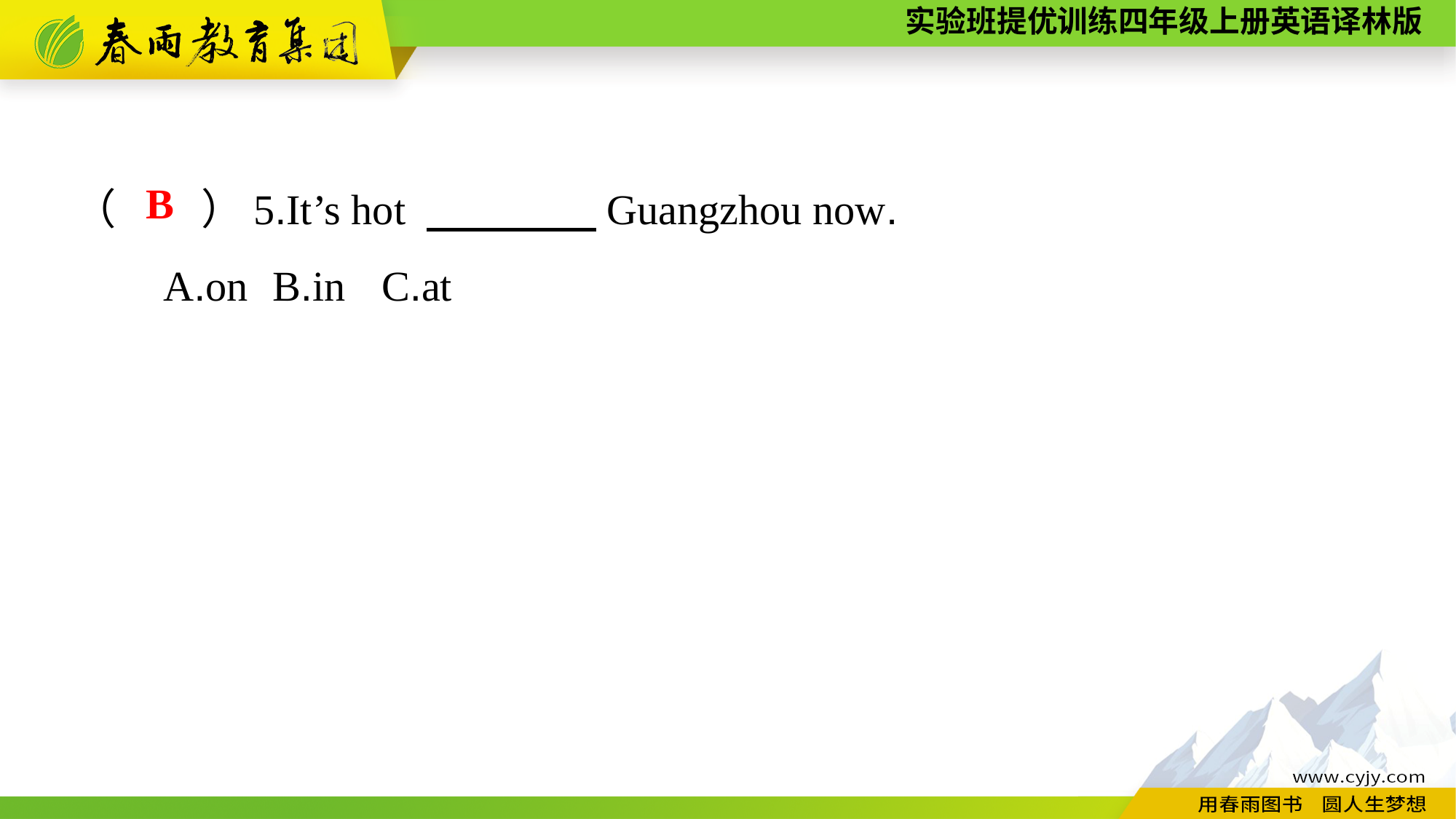

（　　）5.It’s hot 　　　　Guangzhou now.
	A.on	B.in	C.at
B